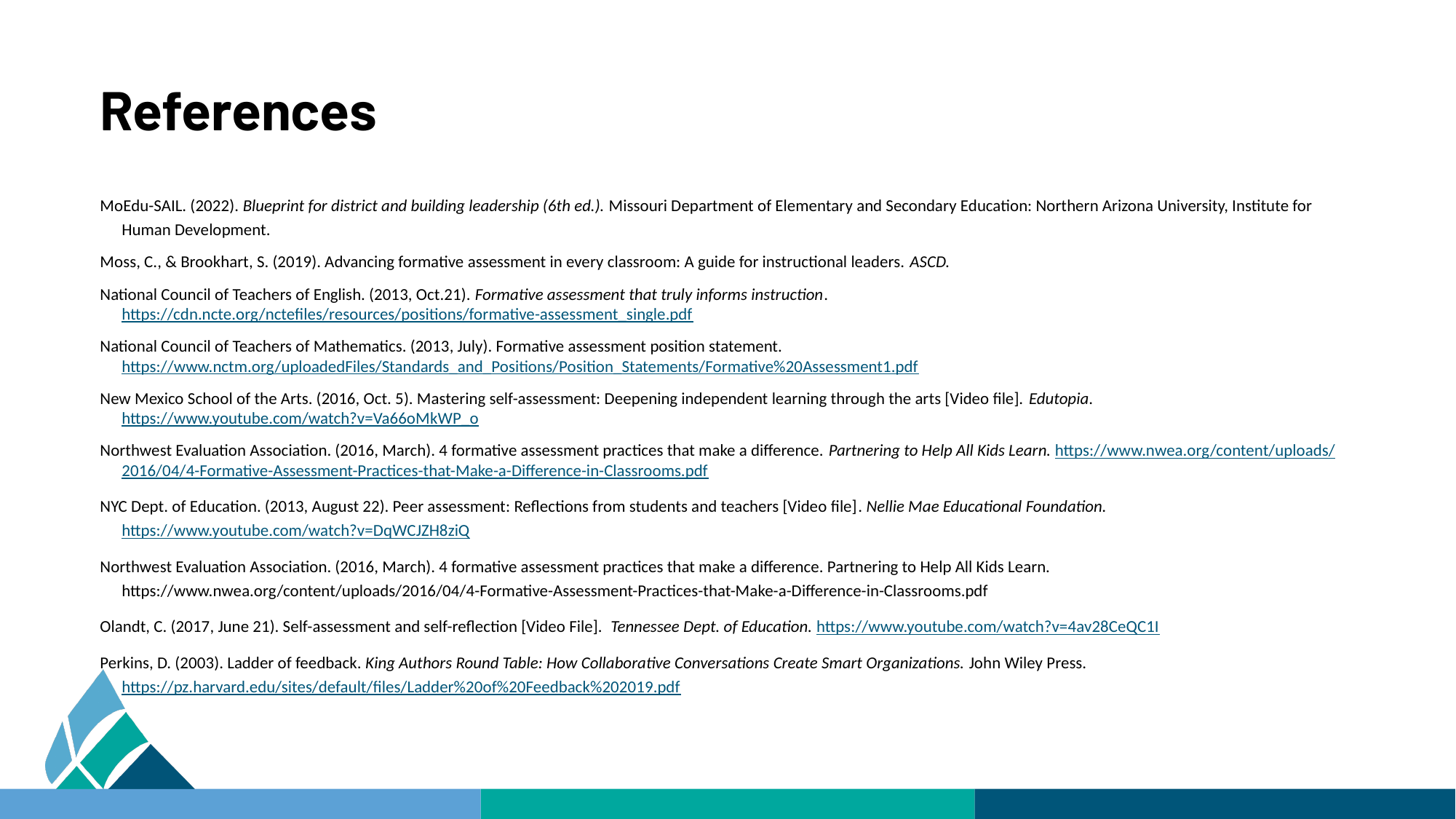

# References
MoEdu-SAIL. (2022). Blueprint for district and building leadership (6th ed.). Missouri Department of Elementary and Secondary Education: Northern Arizona University, Institute for Human Development.
Moss, C., & Brookhart, S. (2019). Advancing formative assessment in every classroom: A guide for instructional leaders. ASCD.
National Council of Teachers of English. (2013, Oct.21). Formative assessment that truly informs instruction. https://cdn.ncte.org/nctefiles/resources/positions/formative-assessment_single.pdf
National Council of Teachers of Mathematics. (2013, July). Formative assessment position statement.  https://www.nctm.org/uploadedFiles/Standards_and_Positions/Position_Statements/Formative%20Assessment1.pdf
New Mexico School of the Arts. (2016, Oct. 5). Mastering self-assessment: Deepening independent learning through the arts [Video file]. Edutopia. https://www.youtube.com/watch?v=Va66oMkWP_o
Northwest Evaluation Association. (2016, March). 4 formative assessment practices that make a difference. Partnering to Help All Kids Learn. https://www.nwea.org/content/uploads/2016/04/4-Formative-Assessment-Practices-that-Make-a-Difference-in-Classrooms.pdf
NYC Dept. of Education. (2013, August 22). Peer assessment: Reflections from students and teachers [Video file]. Nellie Mae Educational Foundation. https://www.youtube.com/watch?v=DqWCJZH8ziQ
Northwest Evaluation Association. (2016, March). 4 formative assessment practices that make a difference. Partnering to Help All Kids Learn.  https://www.nwea.org/content/uploads/2016/04/4-Formative-Assessment-Practices-that-Make-a-Difference-in-Classrooms.pdf
Olandt, C. (2017, June 21). Self-assessment and self-reflection [Video File].  Tennessee Dept. of Education. https://www.youtube.com/watch?v=4av28CeQC1I
Perkins, D. (2003). Ladder of feedback. King Authors Round Table: How Collaborative Conversations Create Smart Organizations. John Wiley Press. https://pz.harvard.edu/sites/default/files/Ladder%20of%20Feedback%202019.pdf